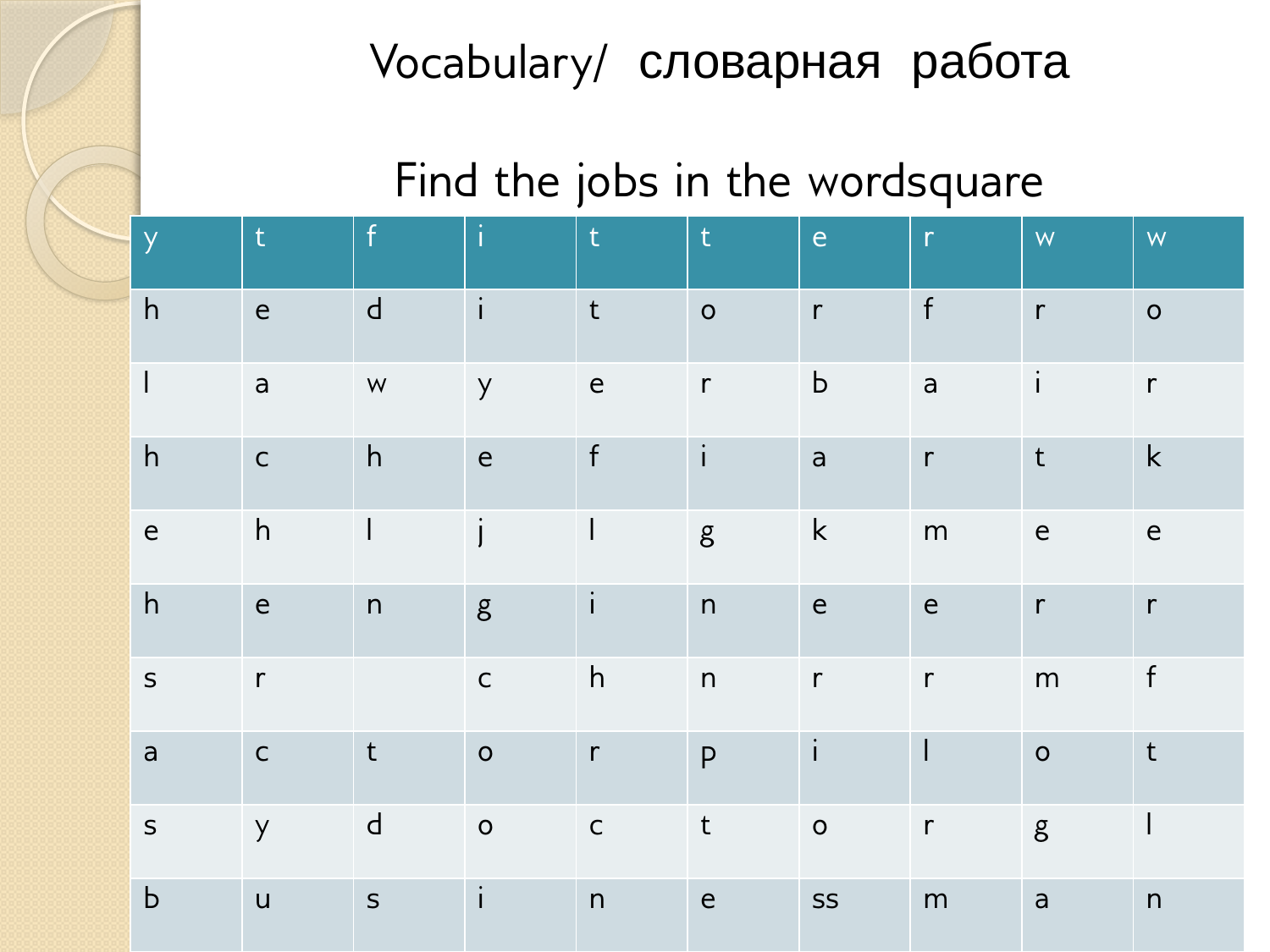

# Vocabulary/  словарная  работа Find the jobs in the wordsquare
| y | t | f | i | t | t | e | r | w | w |
| --- | --- | --- | --- | --- | --- | --- | --- | --- | --- |
| h | e | d | i | t | o | r | f | r | o |
| l | a | w | y | e | r | b | a | i | r |
| h | c | h | e | f | i | a | r | t | k |
| e | h | l | j | l | g | k | m | e | e |
| h | e | n | g | i | n | e | e | r | r |
| s | r |  | c | h | n | r | r | m | f |
| a | c | t | o | r | p | i | l | o | t |
| s | y | d | o | c | t | o | r | g | l |
| b | u | s | i | n | e | ss | m | a | n |